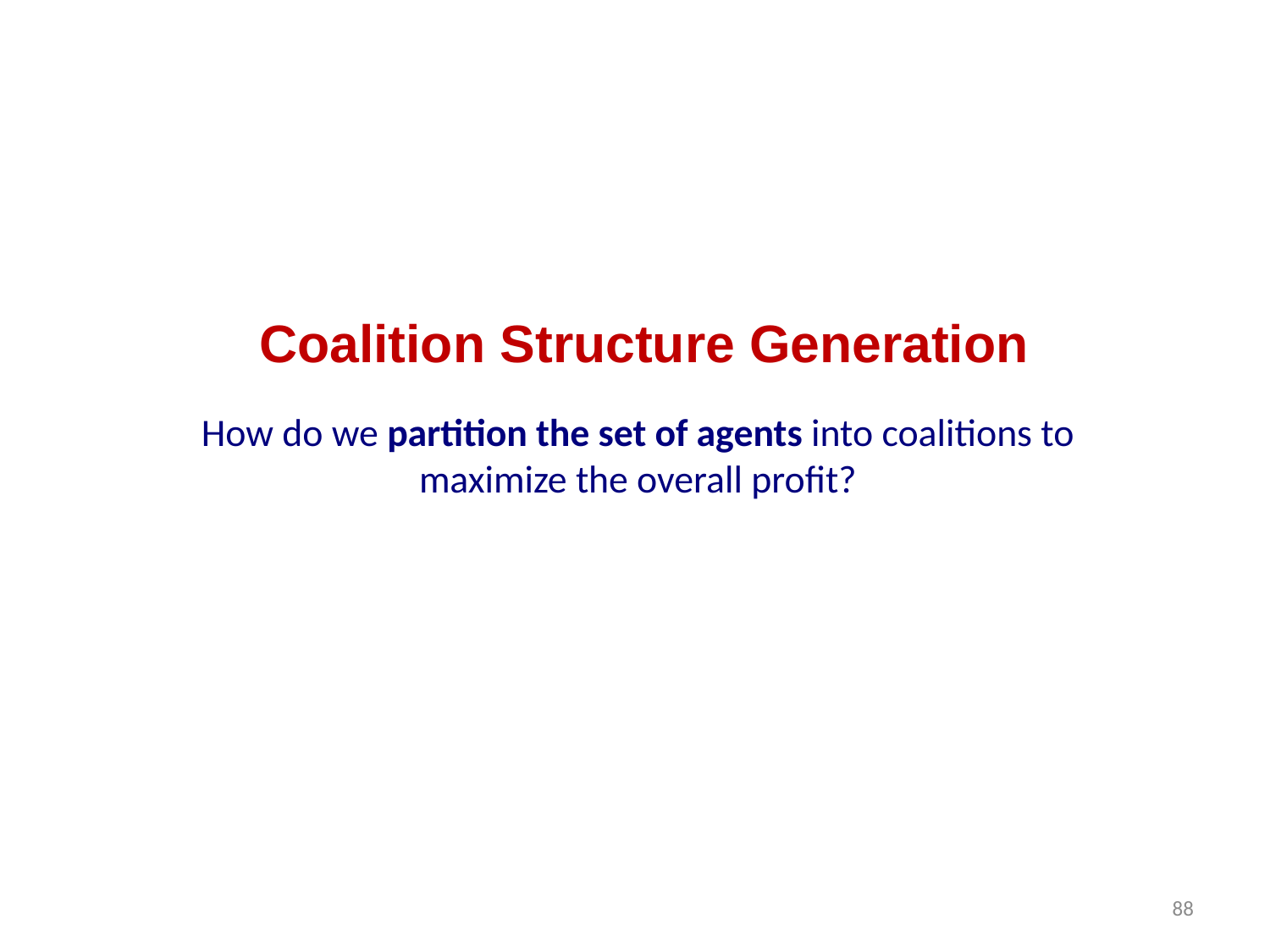

Coalition Structure Generation
How do we partition the set of agents into coalitions to maximize the overall profit?
88